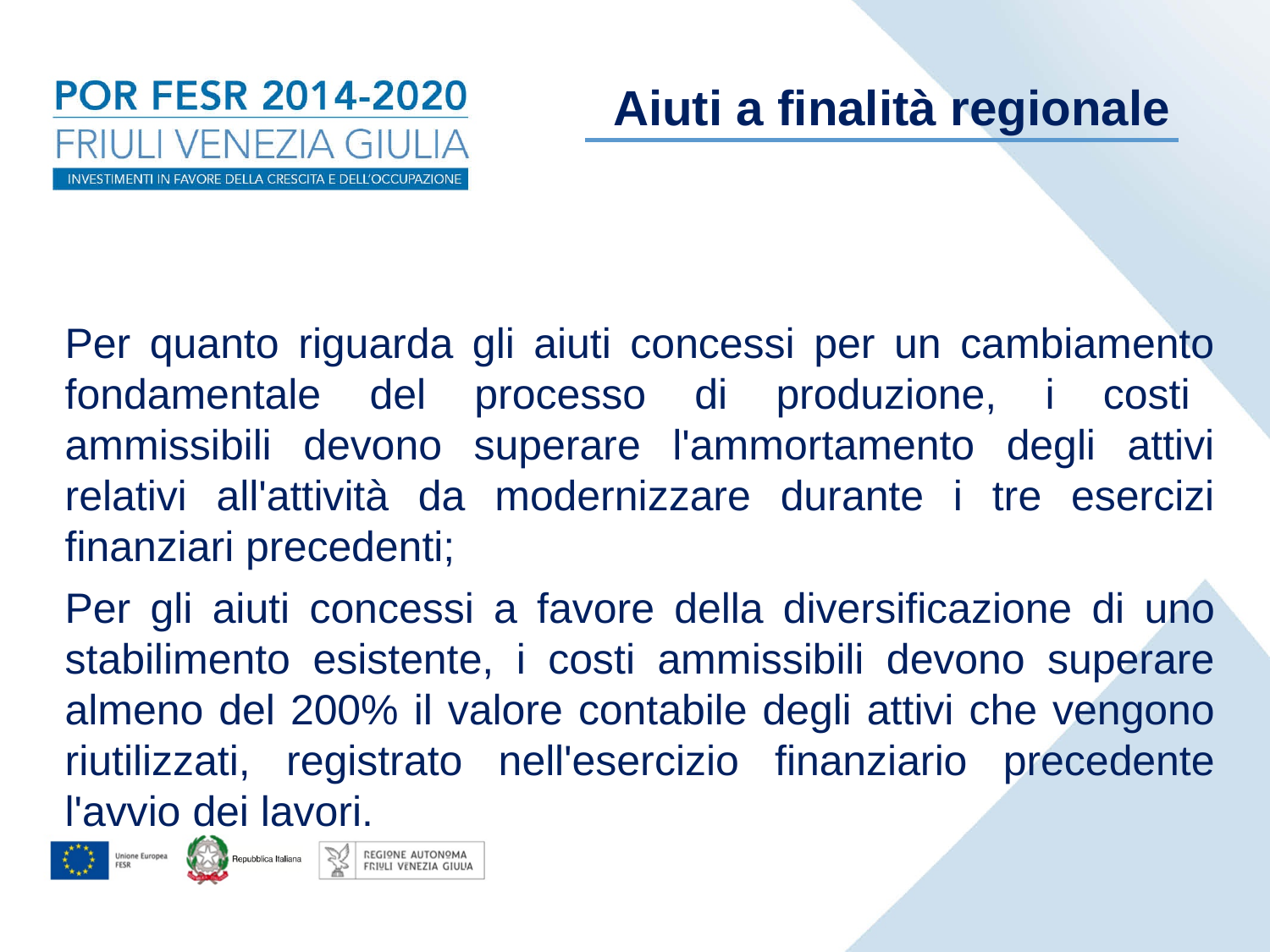

# Aiuti a finalità regionale
Per quanto riguarda gli aiuti concessi per un cambiamento fondamentale  del  processo  di  produzione,  i  costi  ammissibili  devono  superare  l'ammortamento  degli  attivi relativi all'attività da modernizzare durante i tre esercizi finanziari precedenti;
Per gli aiuti concessi a favore della diversificazione di uno stabilimento esistente, i costi ammissibili devono superare almeno del 200% il valore contabile degli attivi che vengono riutilizzati, registrato nell'esercizio finanziario precedente l'avvio dei lavori.